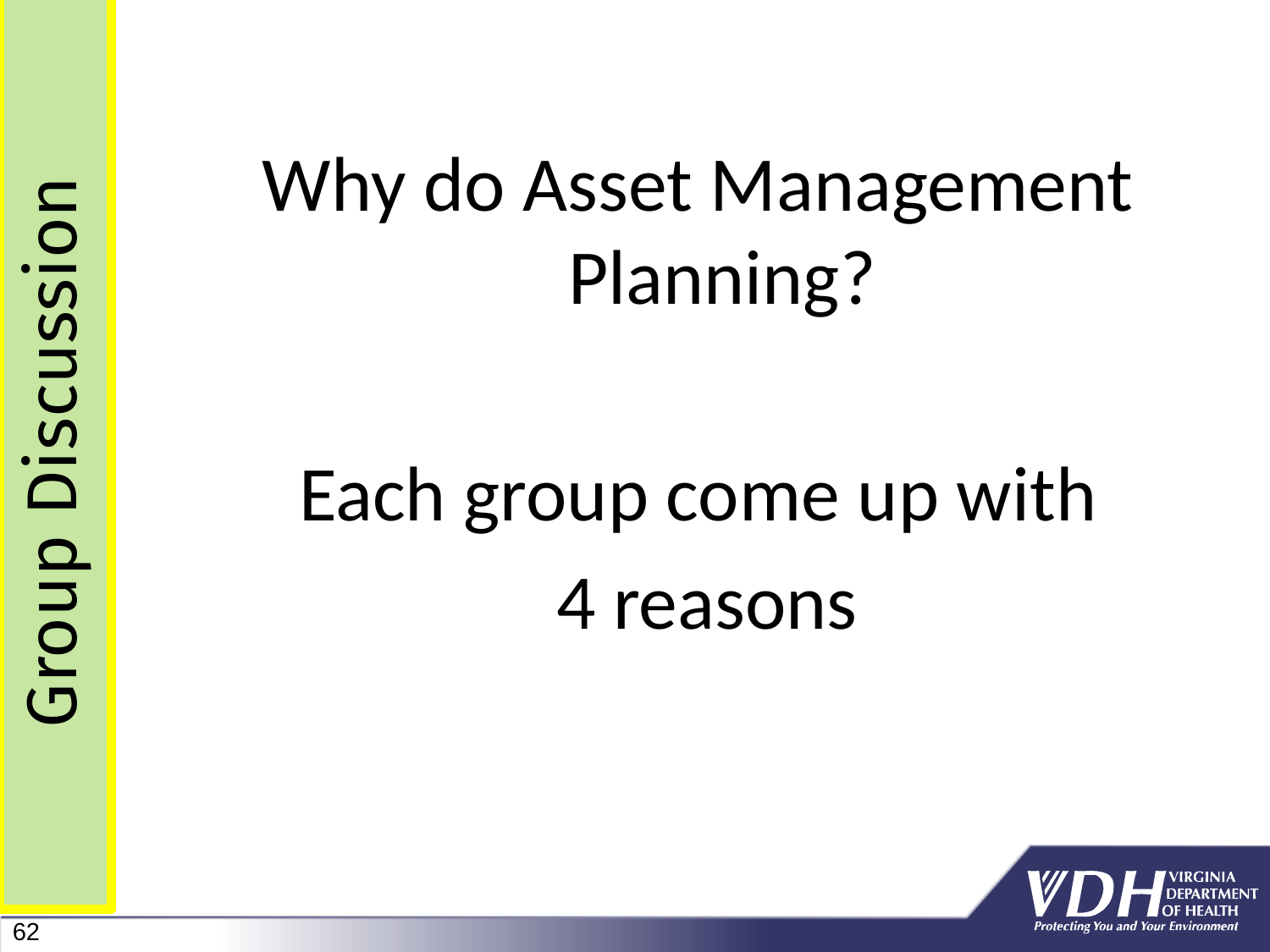

Group Discussion
Why do Asset Management Planning?

Each group come up with
 4 reasons